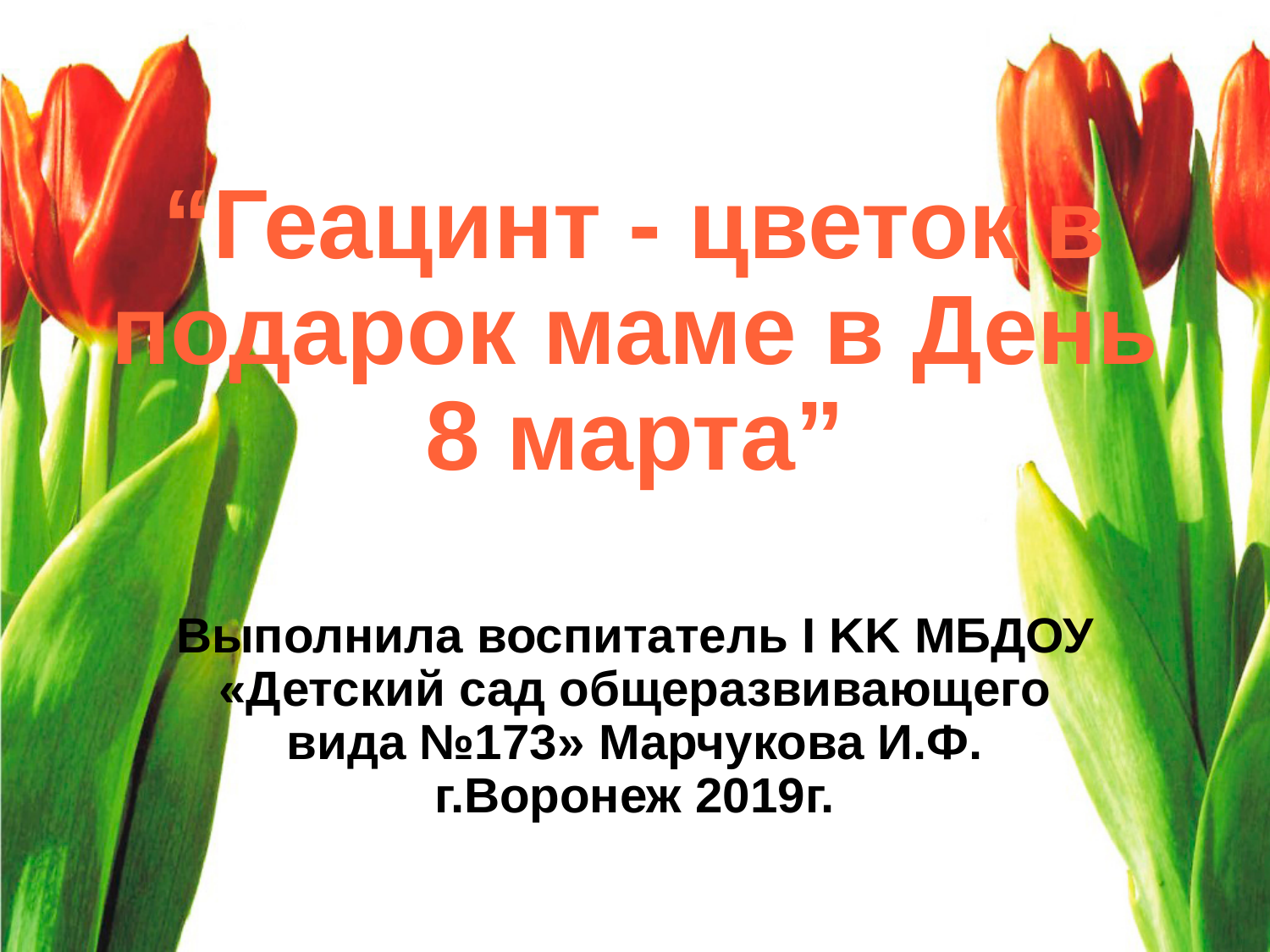

# “Геацинт - цветок в подарок маме в День 8 марта”
Выполнила воспитатель I KK МБДОУ «Детский сад общеразвивающего вида №173» Марчукова И.Ф. г.Воронеж 2019г.